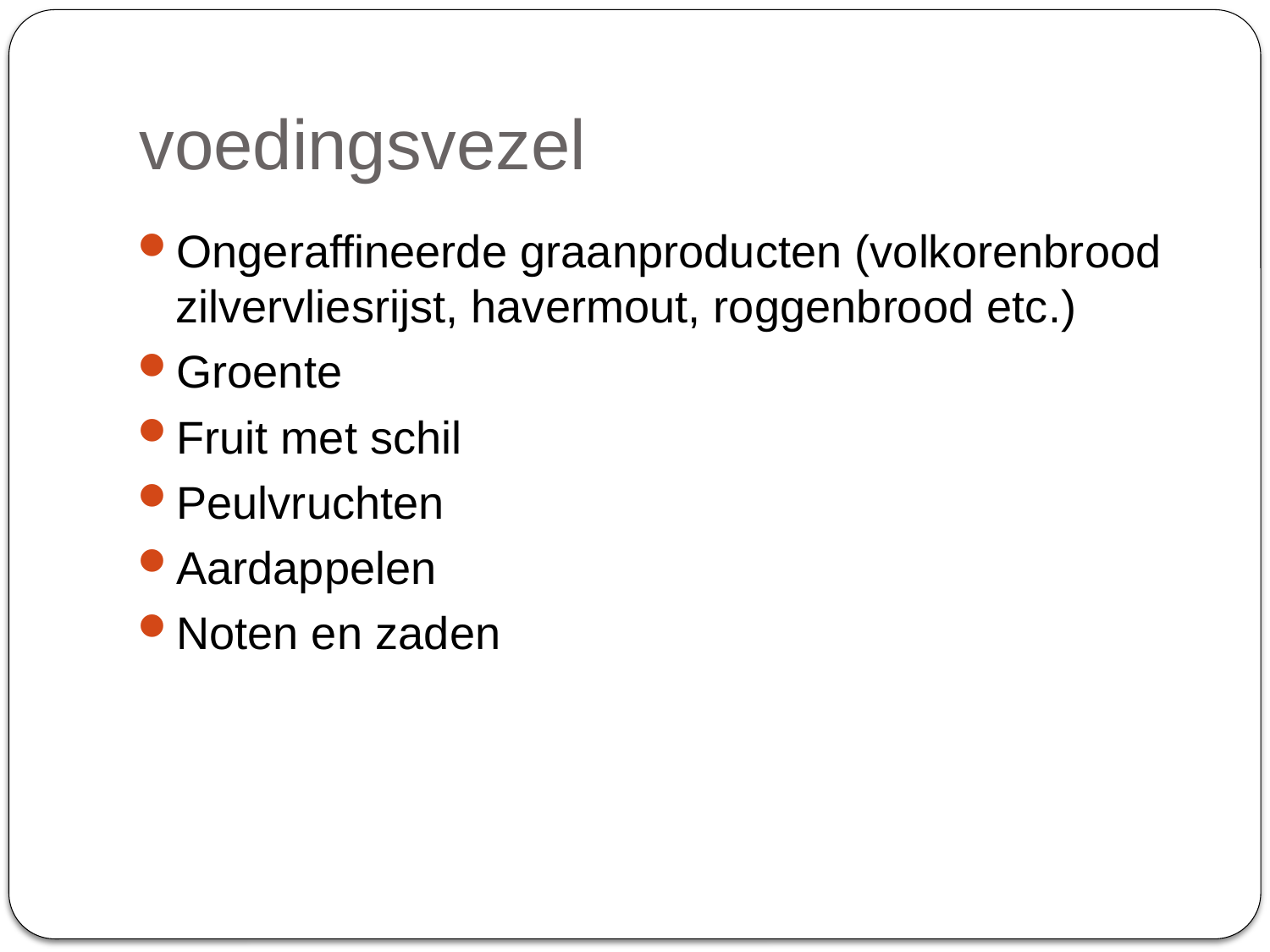

# voedingsvezel
Ongeraffineerde graanproducten (volkorenbrood zilvervliesrijst, havermout, roggenbrood etc.)
Groente
Fruit met schil
Peulvruchten
Aardappelen
Noten en zaden